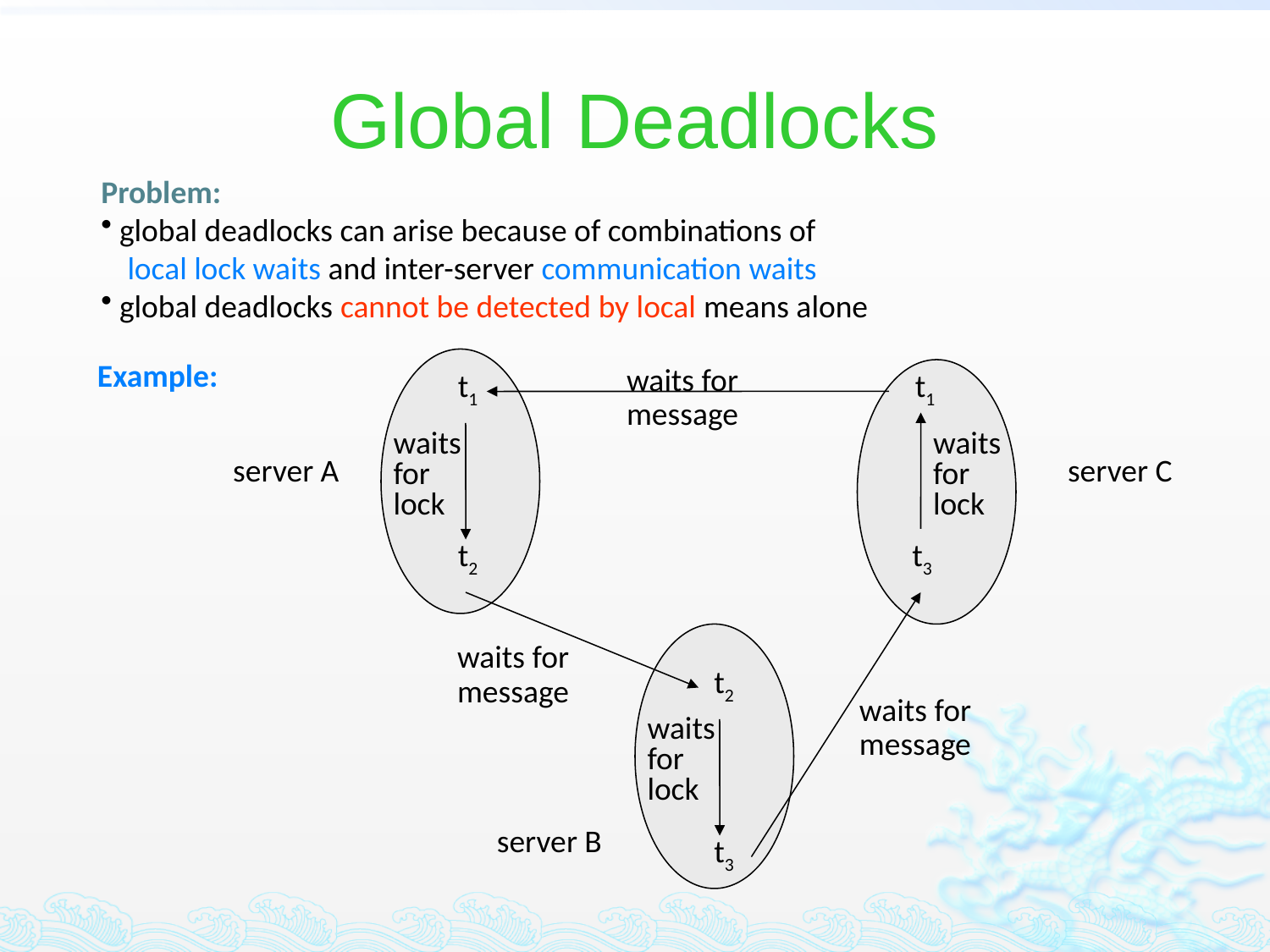

# Global Deadlocks
Problem:
 global deadlocks can arise because of combinations of
  	local lock waits and inter-server communication waits
 global deadlocks cannot be detected by local means alone
Example:

t1
waits
for
lock

server A
t2
waits for
message

t1

waits
for
lock
server C
t3

waits for
message

waits for
message

t2
waits
for
lock

server B
t3